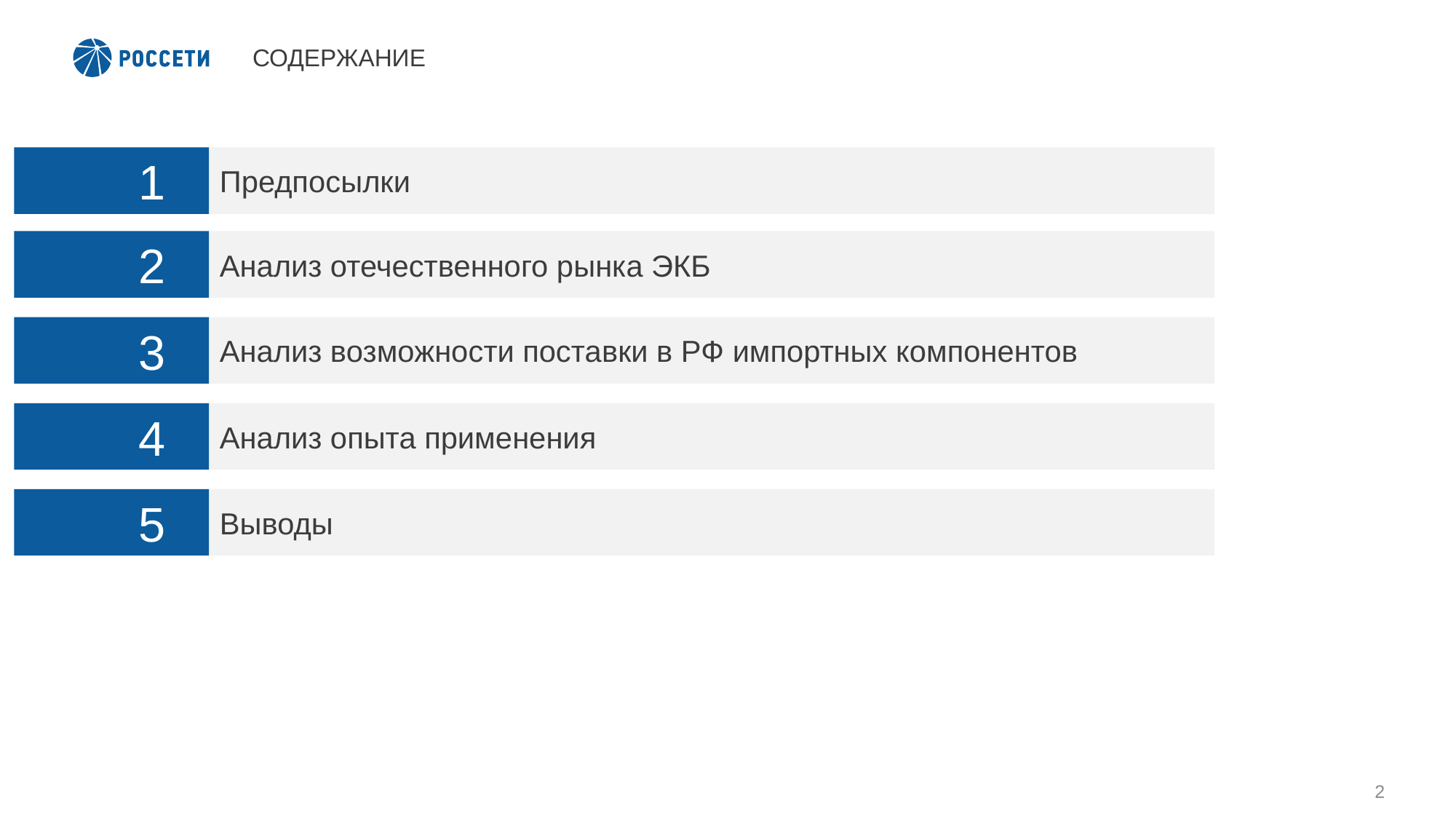

# СОДЕРЖАНИЕ

Предпосылки
1

Анализ отечественного рынка ЭКБ
2

Анализ возможности поставки в РФ импортных компонентов
3

Анализ опыта применения
4

Выводы
5